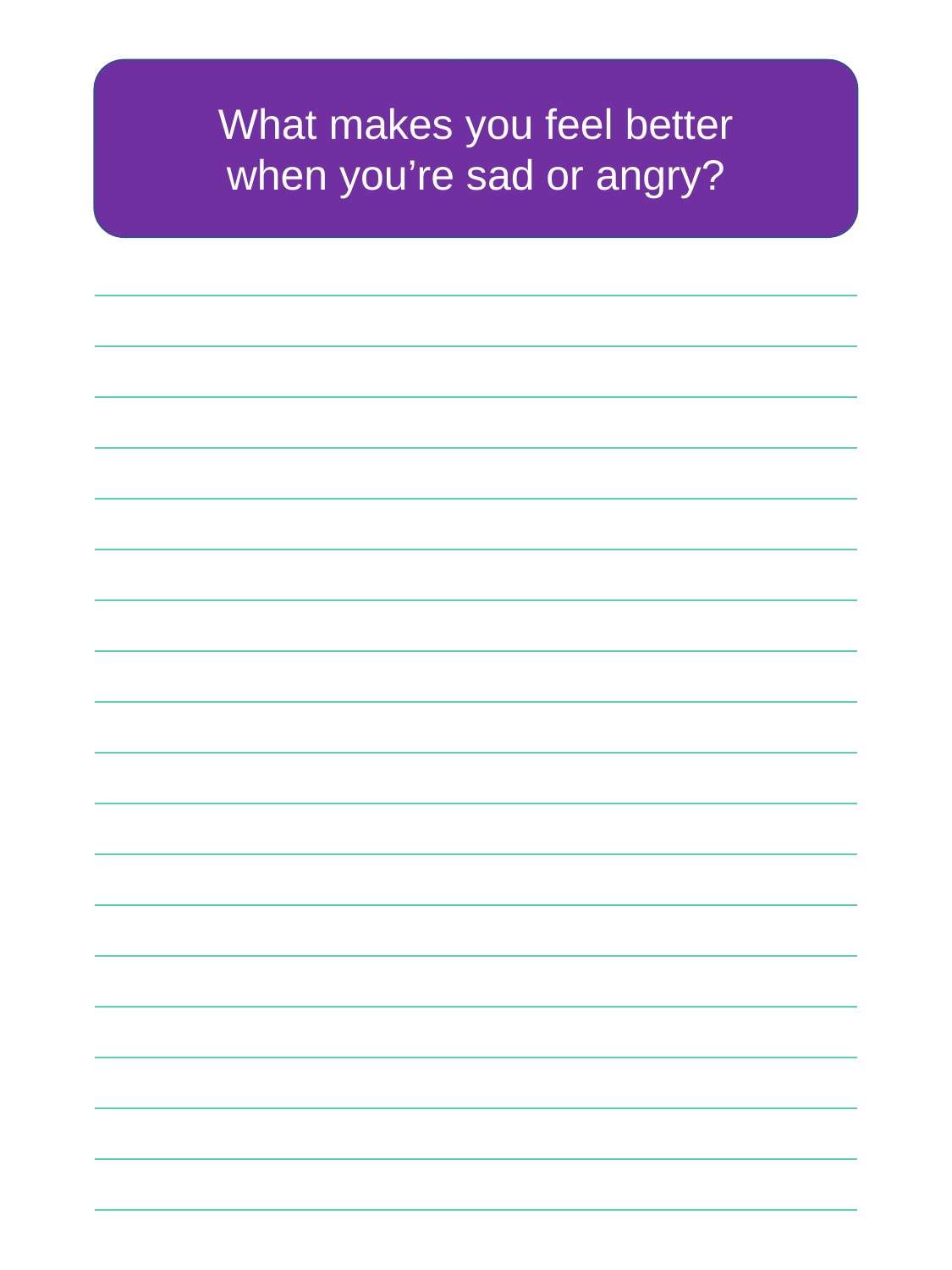

What makes you feel better when you’re sad or angry?
|  |
| --- |
|  |
|  |
|  |
|  |
|  |
|  |
|  |
|  |
|  |
|  |
|  |
|  |
|  |
|  |
|  |
|  |
|  |